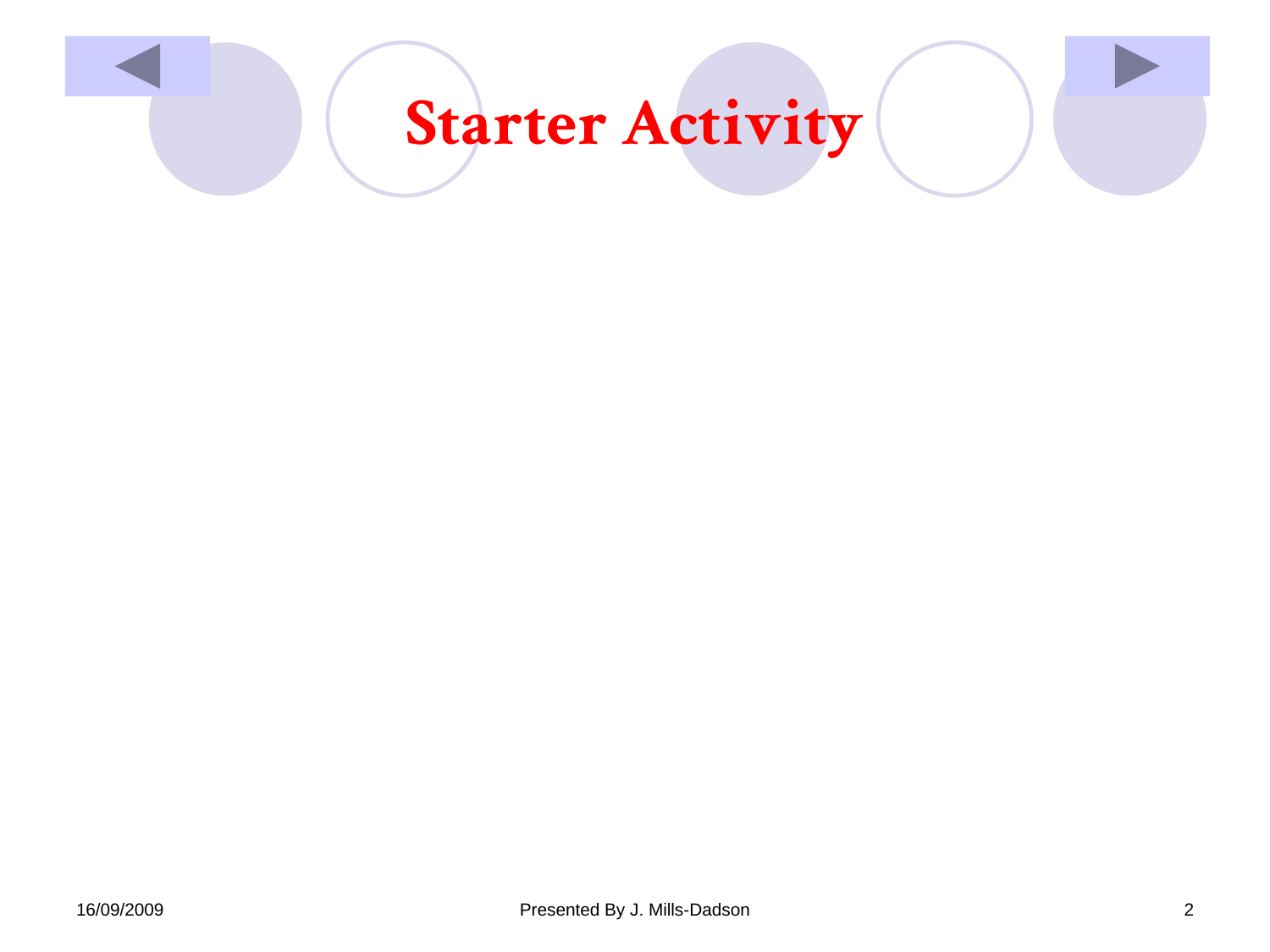

# Starter Activity

16/09/2009
Presented By J. Mills-Dadson
2